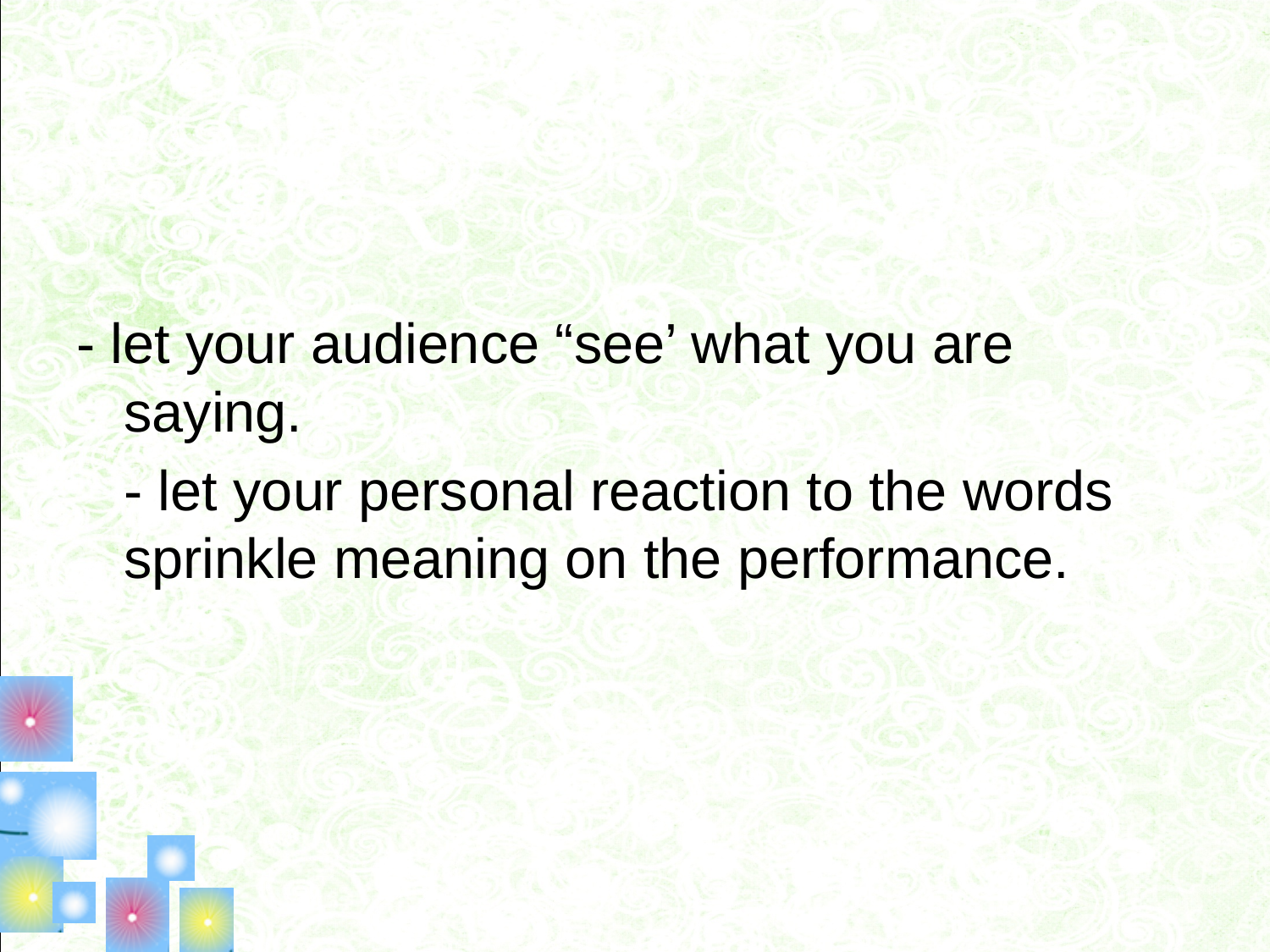

- let your audience “see’ what you are saying.
	- let your personal reaction to the words sprinkle meaning on the performance.